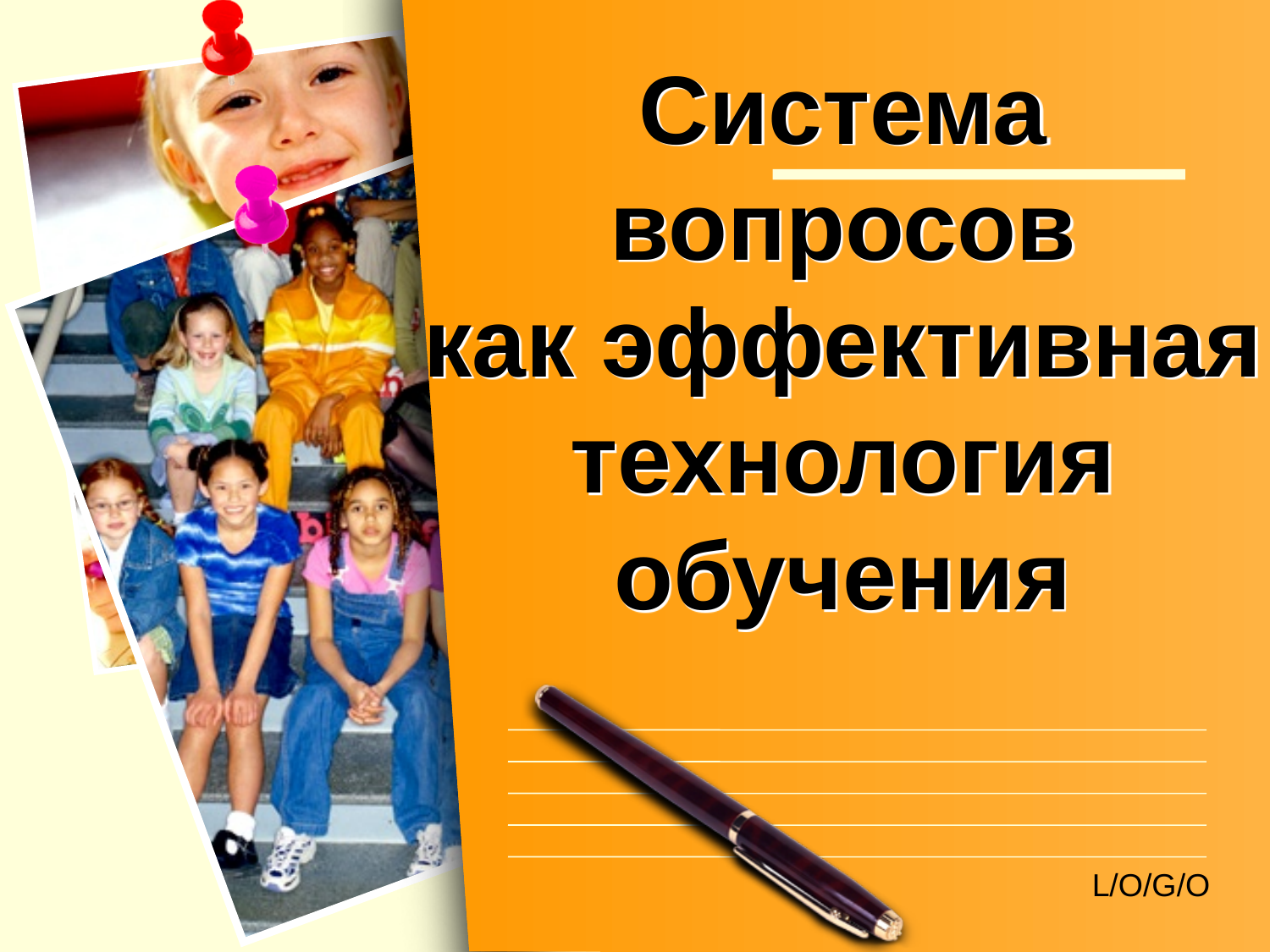

# Система вопросов как эффективная технология обучения